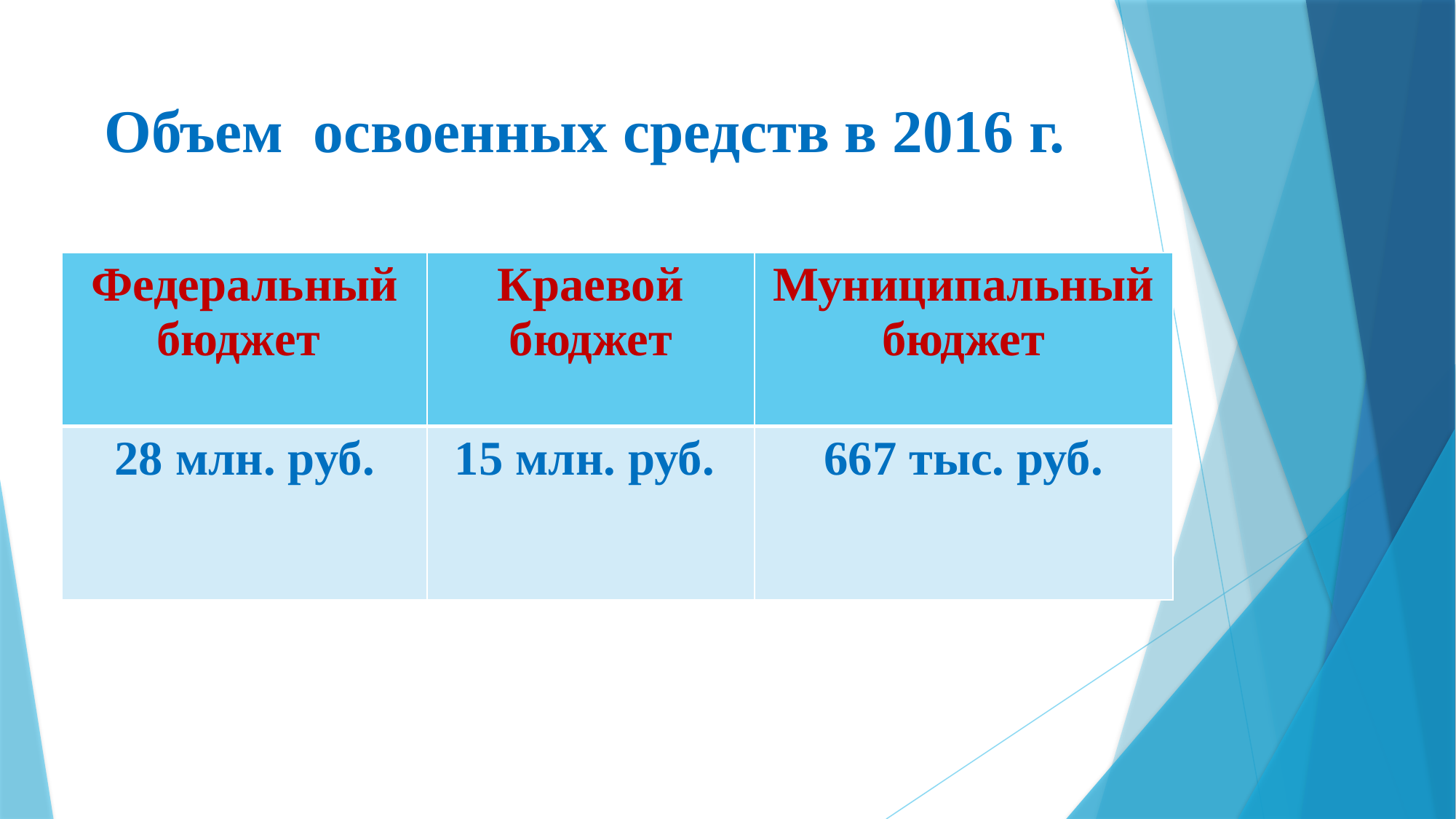

# Объем  освоенных средств в 2016 г.
| Федеральный бюджет | Краевой бюджет | Муниципальный бюджет |
| --- | --- | --- |
| 28 млн. руб. | 15 млн. руб. | 667 тыс. руб. |